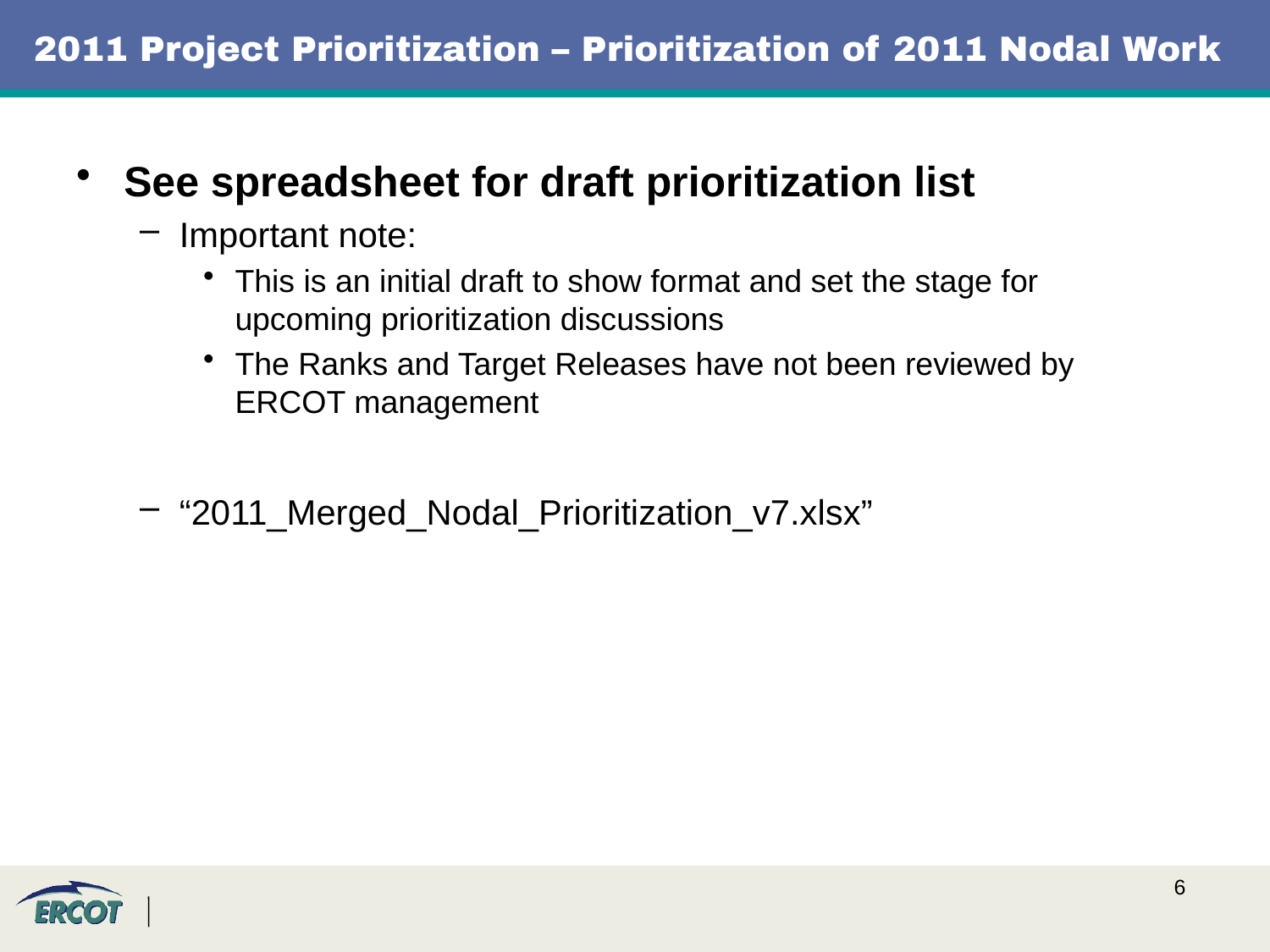

# 2011 Project Prioritization – Prioritization of 2011 Nodal Work
See spreadsheet for draft prioritization list
Important note:
This is an initial draft to show format and set the stage for upcoming prioritization discussions
The Ranks and Target Releases have not been reviewed by ERCOT management

“2011_Merged_Nodal_Prioritization_v7.xlsx”